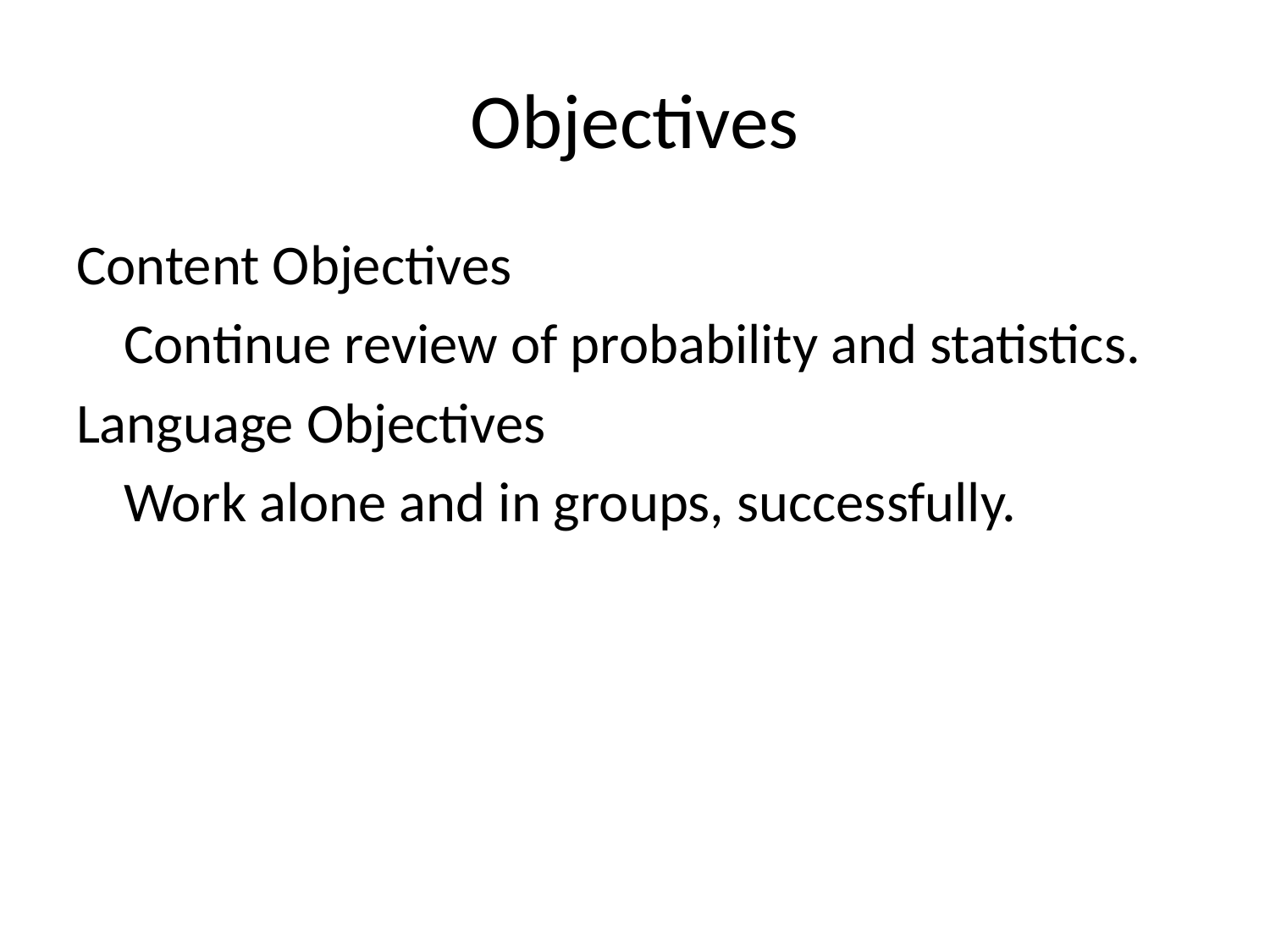

# Objectives
Content Objectives
	Continue review of probability and statistics.
Language Objectives
	Work alone and in groups, successfully.